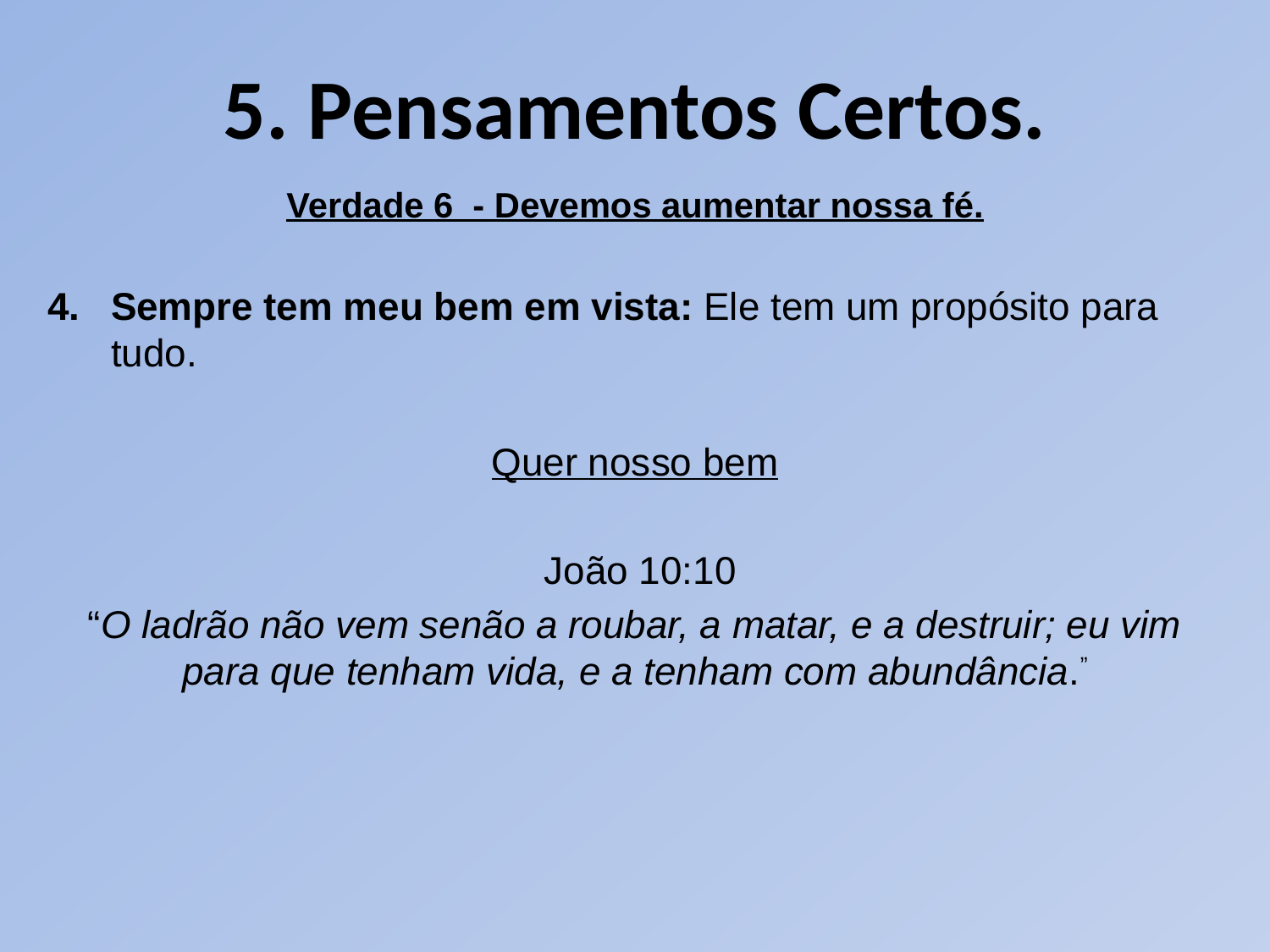

# 5. Pensamentos Certos.
Verdade 6  - Devemos aumentar nossa fé.

Sempre tem meu bem em vista: Ele tem um propósito para tudo.

Quer nosso bem

 João 10:10
“O ladrão não vem senão a roubar, a matar, e a destruir; eu vim para que tenham vida, e a tenham com abundância.”